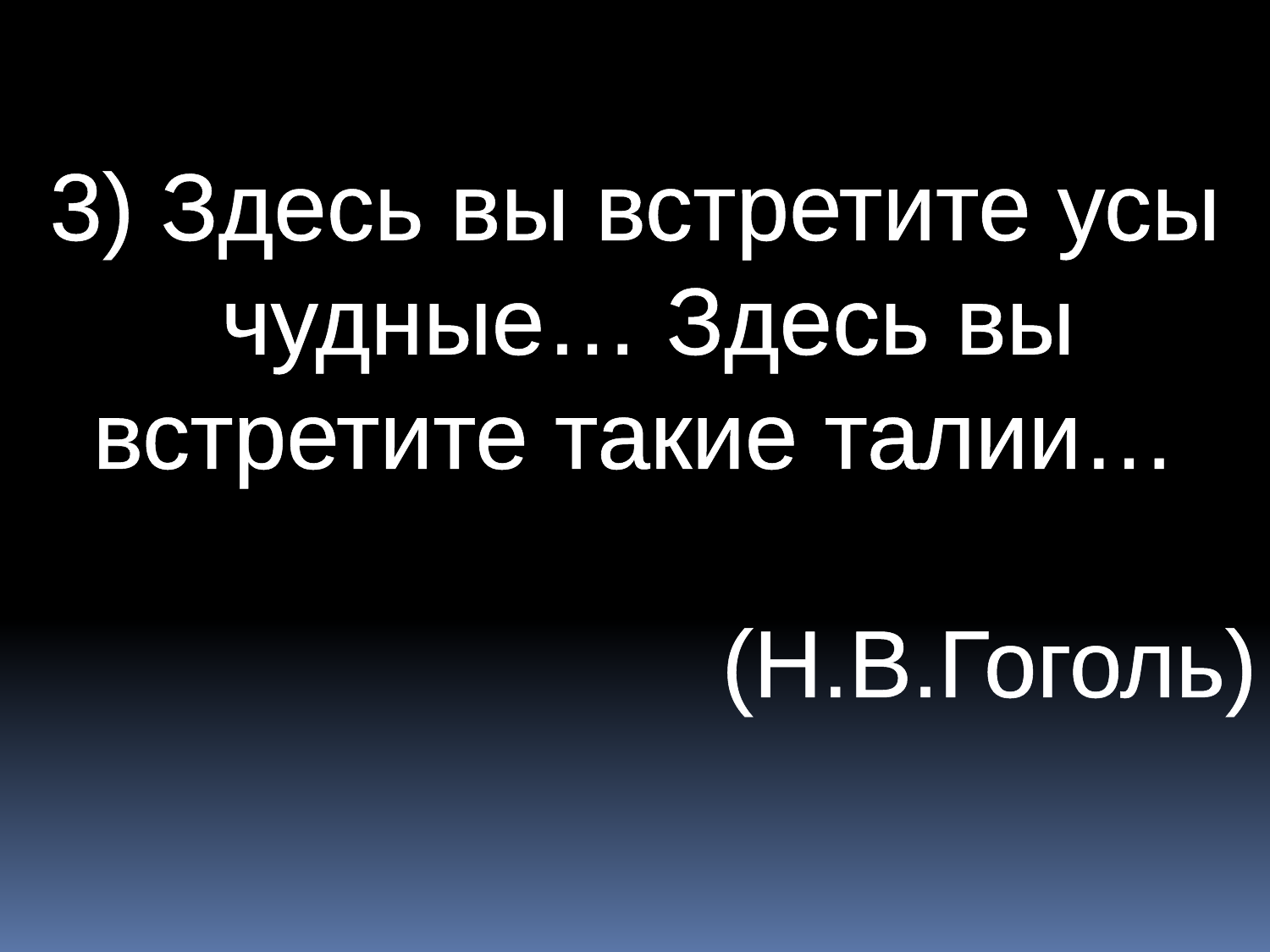

3) Здесь вы встретите усы
 чудные… Здесь вы встретите такие талии…

 (Н.В.Гоголь)